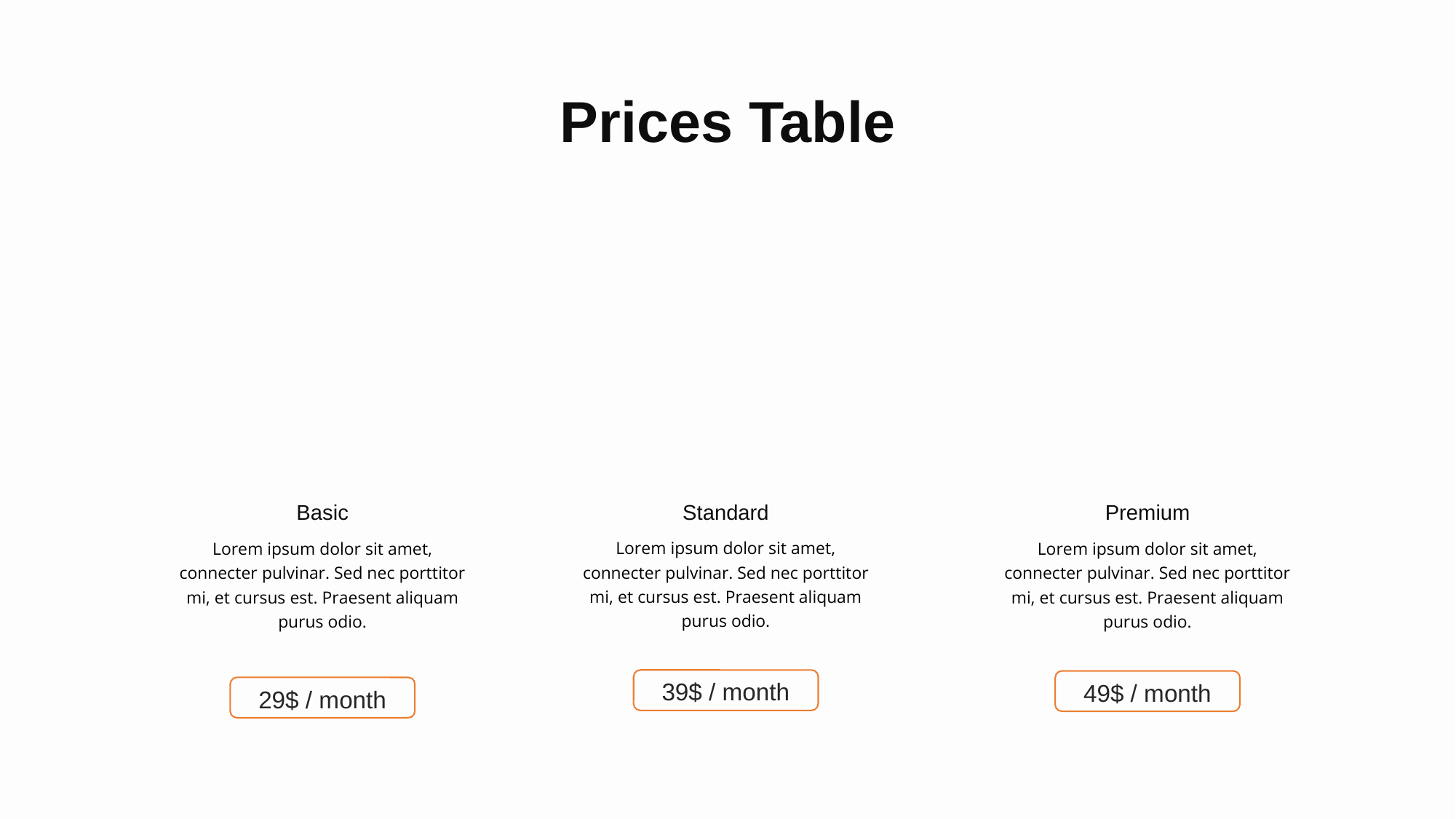

Prices Table

Basic
Standard
Premium
Lorem ipsum dolor sit amet, connecter pulvinar. Sed nec porttitor mi, et cursus est. Praesent aliquam purus odio.
Lorem ipsum dolor sit amet, connecter pulvinar. Sed nec porttitor mi, et cursus est. Praesent aliquam purus odio.
Lorem ipsum dolor sit amet, connecter pulvinar. Sed nec porttitor mi, et cursus est. Praesent aliquam purus odio.

39$ / month

49$ / month

29$ / month